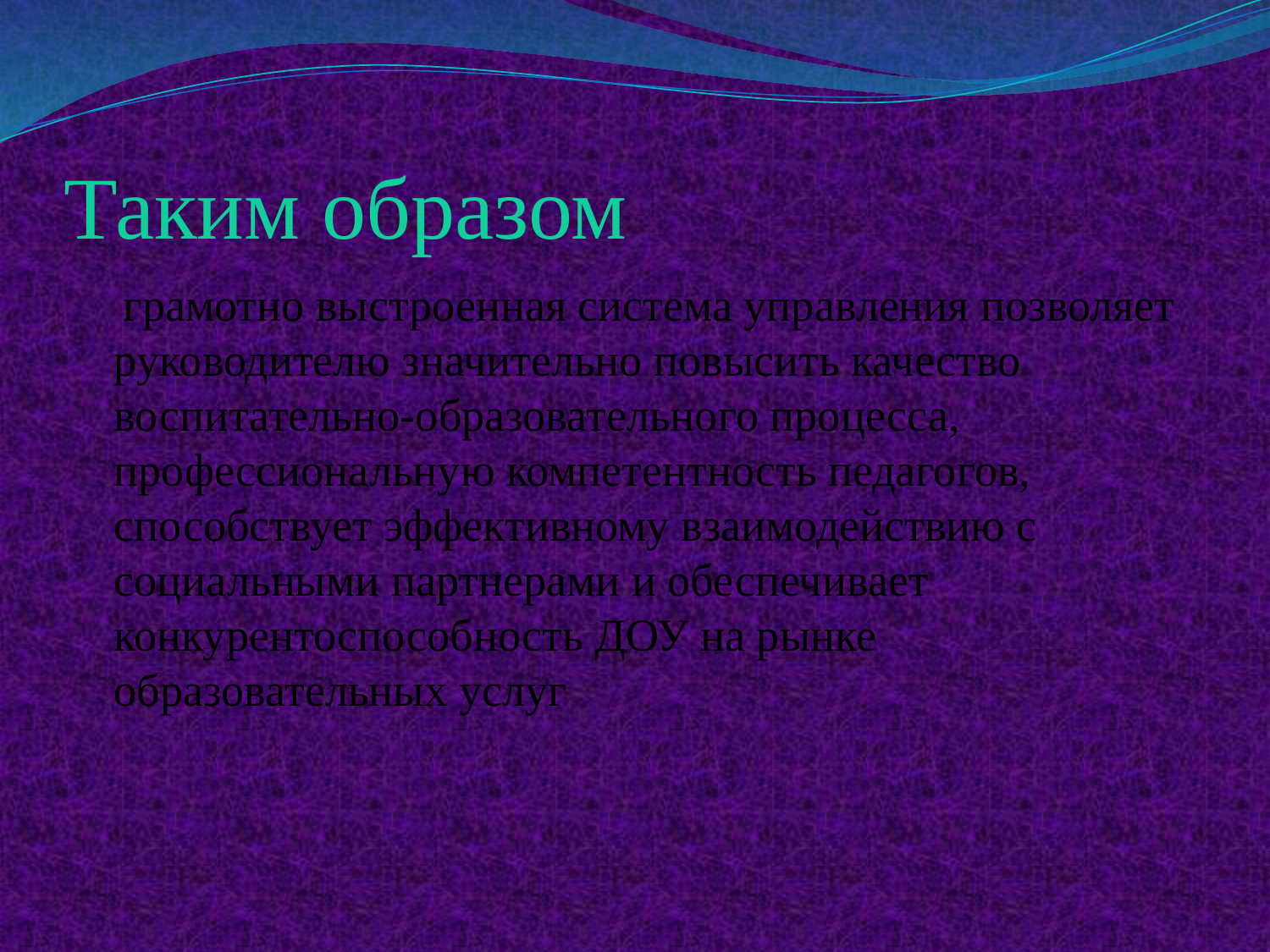

# Таким образом
    грамотно выстроенная система управления позволяет руководителю значительно повысить качество воспитательно-образовательного процесса, профессиональную компетентность педагогов, способствует эффективному взаимодействию с социальными партнерами и обеспечивает конкурентоспо­собность ДОУ на рынке образовательных услуг